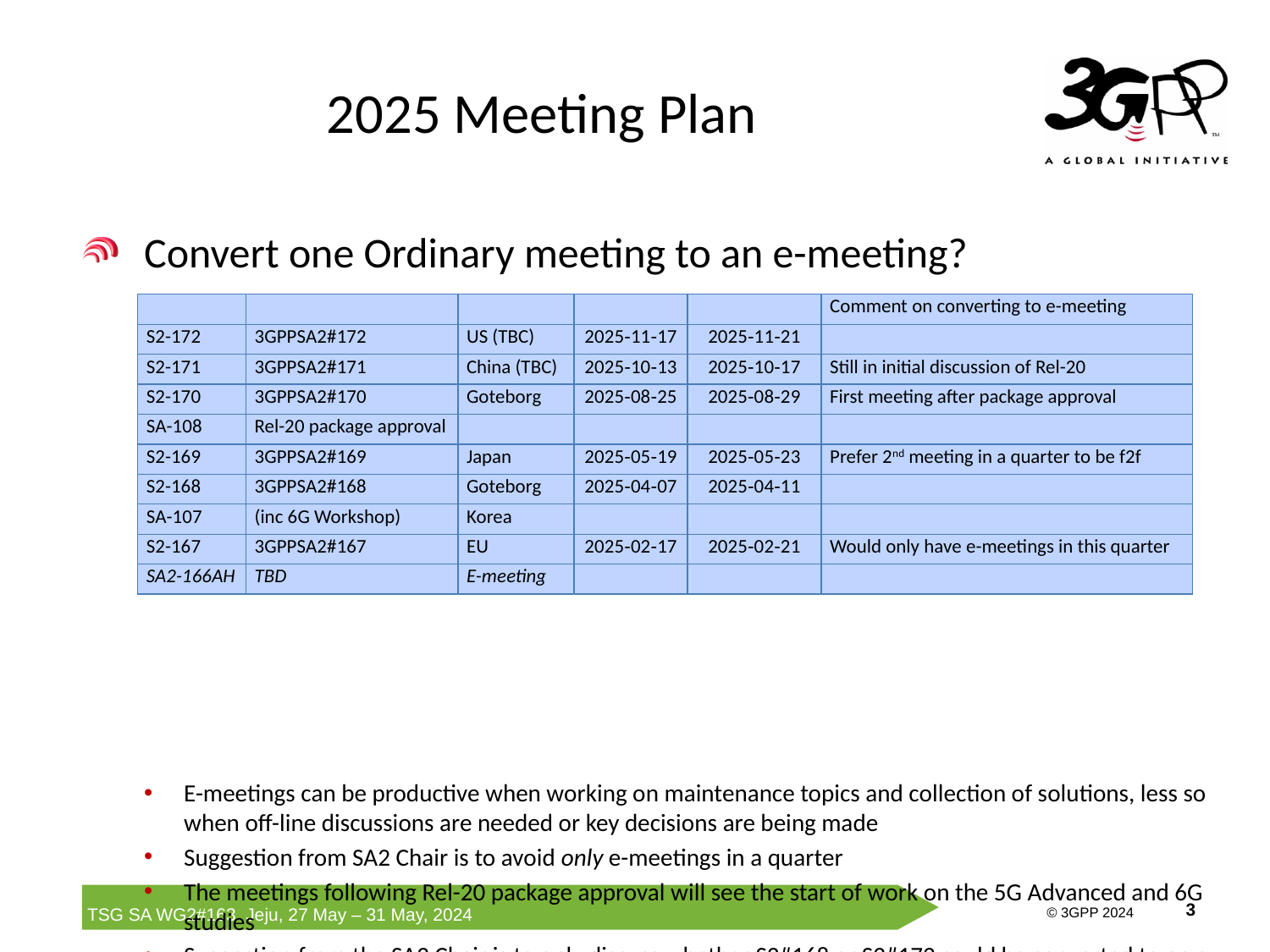

# 2025 Meeting Plan

Convert one Ordinary meeting to an e-meeting?

E-meetings can be productive when working on maintenance topics and collection of solutions, less so when off-line discussions are needed or key decisions are being made
Suggestion from SA2 Chair is to avoid only e-meetings in a quarter
The meetings following Rel-20 package approval will see the start of work on the 5G Advanced and 6G studies
Suggestion from the SA2 Chair is to only discuss whether S2#168 or S2#172 could be converted to an e-meeting (note that the contracts have been signed for the SA2#168 meeting)
No consensus to change any of these to e-meetings

|  |  |  |  |  | Comment on converting to e-meeting |
| --- | --- | --- | --- | --- | --- |
| S2-172 | 3GPPSA2#172 | US (TBC) | 2025‑11‑17 | 2025‑11‑21 |  |
| S2-171 | 3GPPSA2#171 | China (TBC) | 2025‑10‑13 | 2025‑10‑17 | Still in initial discussion of Rel-20 |
| S2-170 | 3GPPSA2#170 | Goteborg | 2025‑08‑25 | 2025‑08‑29 | First meeting after package approval |
| SA-108 | Rel-20 package approval |  |  |  |  |
| S2-169 | 3GPPSA2#169 | Japan | 2025‑05‑19 | 2025‑05‑23 | Prefer 2nd meeting in a quarter to be f2f |
| S2-168 | 3GPPSA2#168 | Goteborg | 2025‑04‑07 | 2025‑04‑11 |  |
| SA-107 | (inc 6G Workshop) | Korea |  |  |  |
| S2-167 | 3GPPSA2#167 | EU | 2025‑02‑17 | 2025‑02‑21 | Would only have e-meetings in this quarter |
| SA2-166AH | TBD | E-meeting |  |  |  |